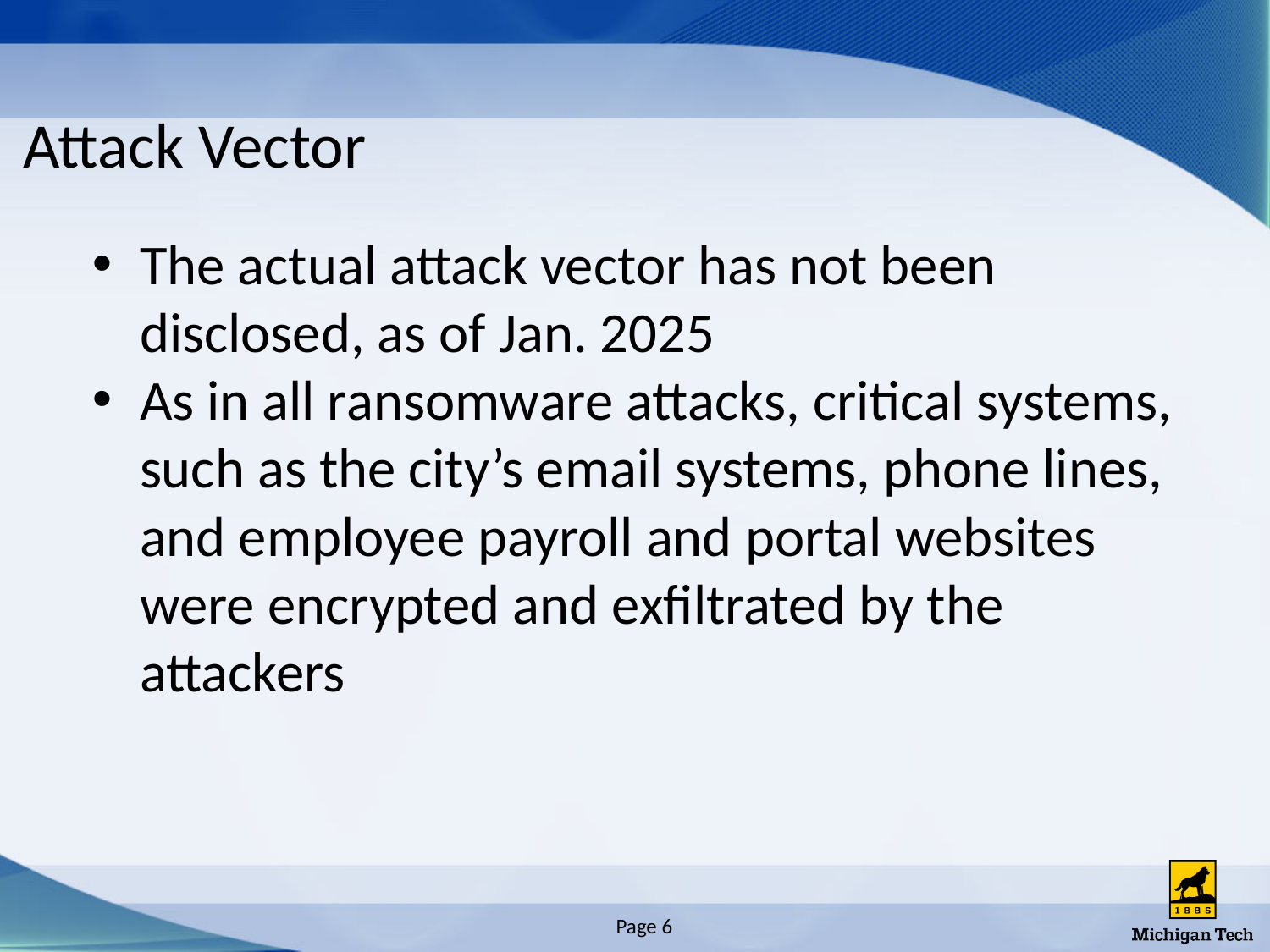

# Attack Vector
The actual attack vector has not been disclosed, as of Jan. 2025
As in all ransomware attacks, critical systems, such as the city’s email systems, phone lines, and employee payroll and portal websites were encrypted and exfiltrated by the attackers